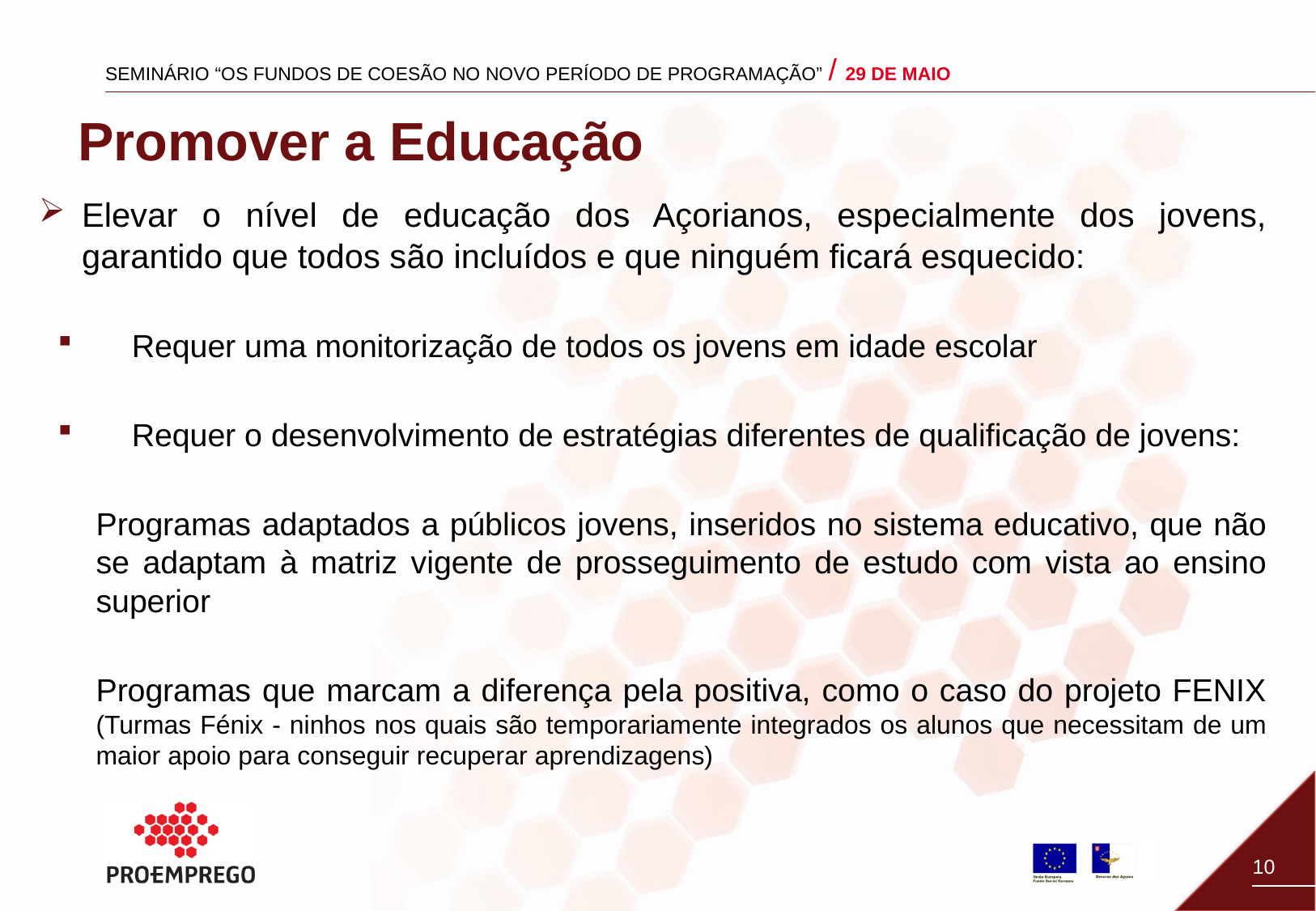

# Promover a Educação
Elevar o nível de educação dos Açorianos, especialmente dos jovens, garantido que todos são incluídos e que ninguém ficará esquecido:

Requer uma monitorização de todos os jovens em idade escolar

Requer o desenvolvimento de estratégias diferentes de qualificação de jovens:

Programas adaptados a públicos jovens, inseridos no sistema educativo, que não se adaptam à matriz vigente de prosseguimento de estudo com vista ao ensino superior

Programas que marcam a diferença pela positiva, como o caso do projeto FENIX (Turmas Fénix - ninhos nos quais são temporariamente integrados os alunos que necessitam de um maior apoio para conseguir recuperar aprendizagens)